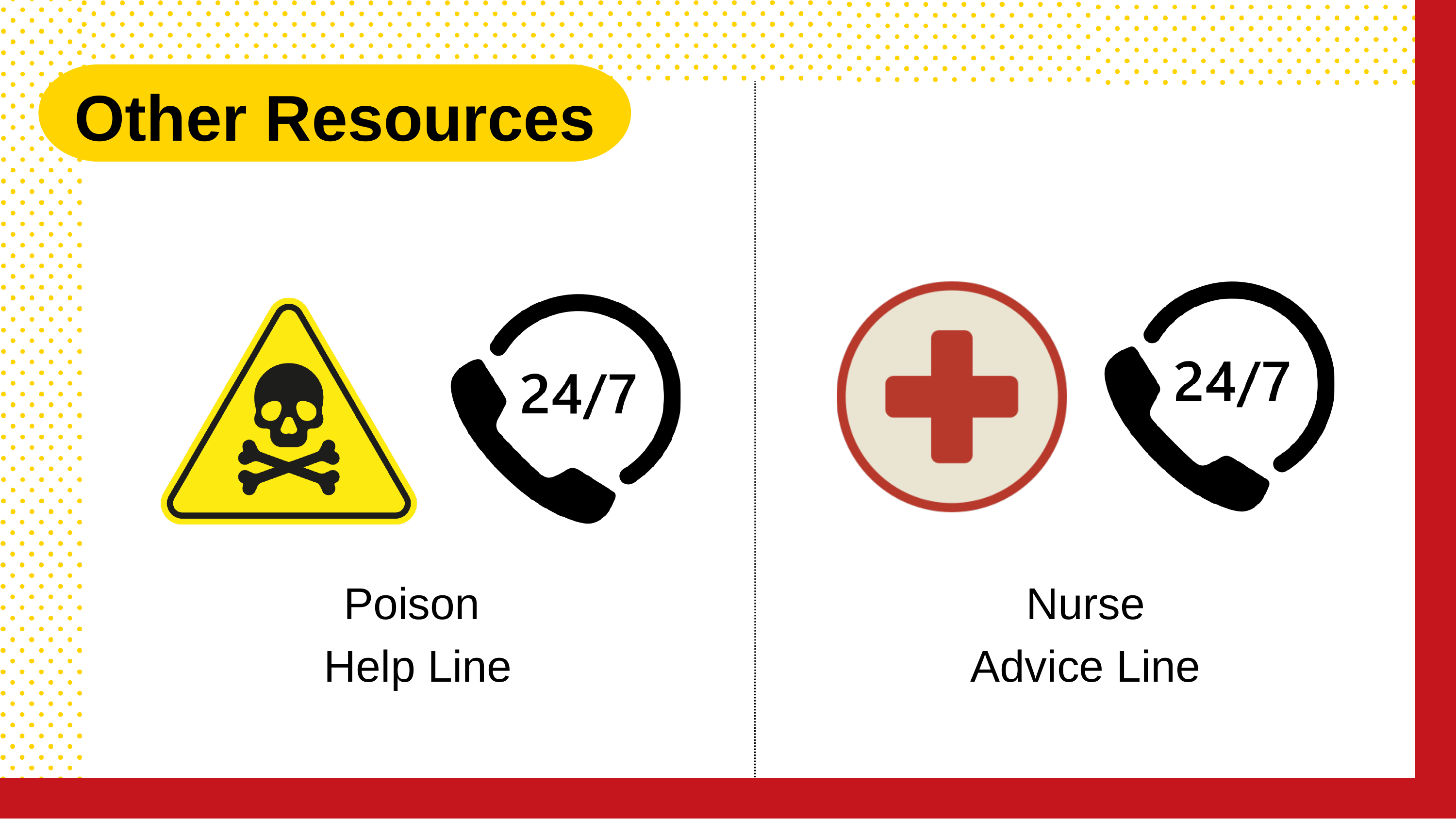

Other Resources

Poison
Help Line
Nurse Advice Line